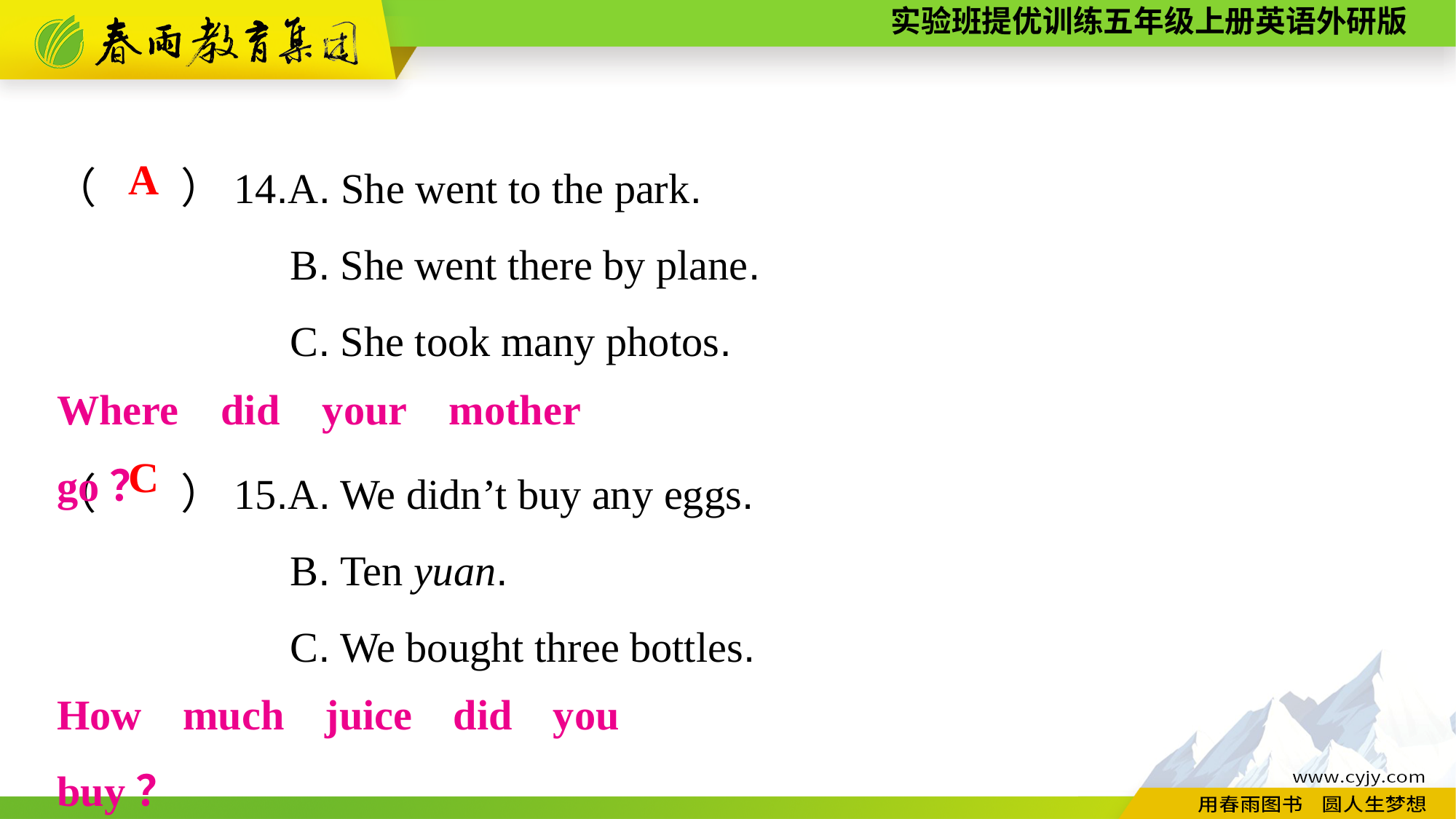

（　　）14.A. She went to the park.
B. She went there by plane.
C. She took many photos.

（　　）15.A. We didn’t buy any eggs.
B. Ten yuan.
C. We bought three bottles.
A
Where did your mother go？
C
How much juice did you buy？